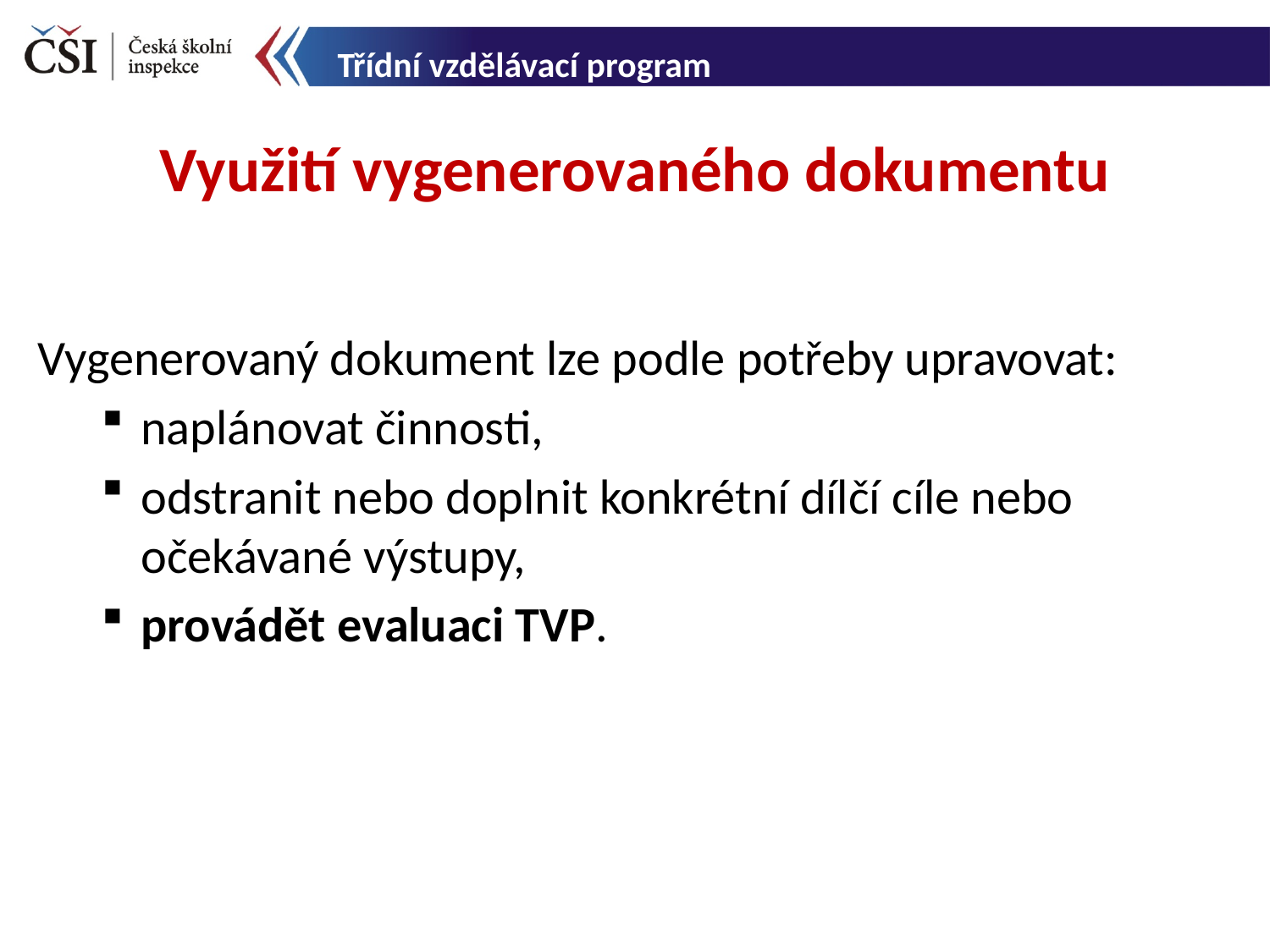

Třídní vzdělávací program
Využití vygenerovaného dokumentu
Vygenerovaný dokument lze podle potřeby upravovat:
naplánovat činnosti,
odstranit nebo doplnit konkrétní dílčí cíle nebo očekávané výstupy,
provádět evaluaci TVP.